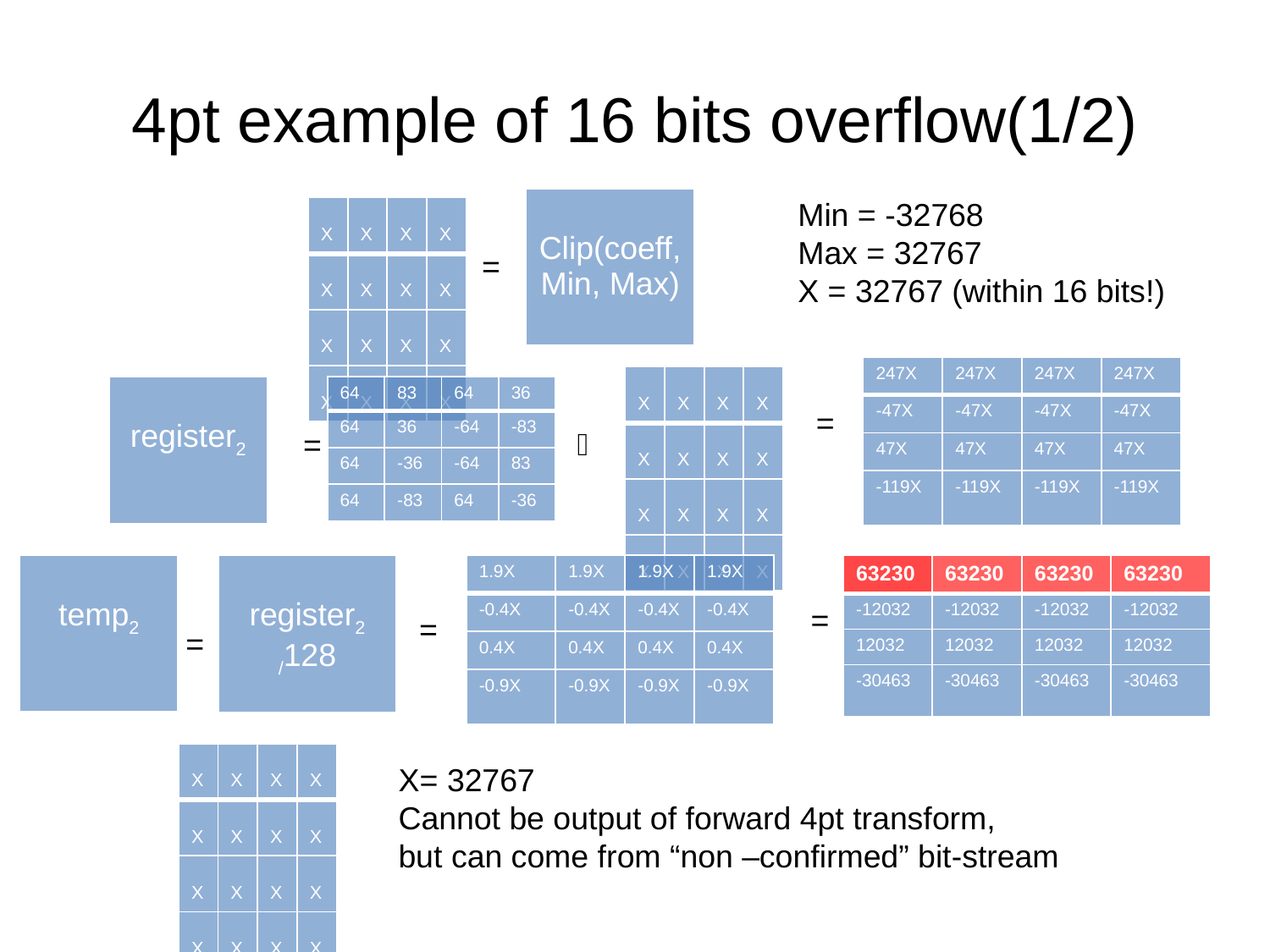

# 4pt example of 16 bits overflow(1/2)
| Clip(coeff, Min, Max) |
| --- |
Min = -32768
Max = 32767
X = 32767 (within 16 bits!)
| X | X | X | X |
| --- | --- | --- | --- |
| X | X | X | X |
| X | X | X | X |
| X | X | X | X |
=
| 247X | 247X | 247X | 247X |
| --- | --- | --- | --- |
| -47X | -47X | -47X | -47X |
| 47X | 47X | 47X | 47X |
| -119X | -119X | -119X | -119X |
| X | X | X | X |
| --- | --- | --- | --- |
| X | X | X | X |
| X | X | X | X |
| X | X | X | X |
| register2 |
| --- |
| 64 | 83 | 64 | 36 |
| --- | --- | --- | --- |
| 64 | 36 | -64 | -83 |
| 64 | -36 | -64 | 83 |
| 64 | -83 | 64 | -36 |
=
×
=
| temp2 |
| --- |
| register2 /128 |
| --- |
| 1.9X | 1.9X | 1.9X | 1.9X |
| --- | --- | --- | --- |
| -0.4X | -0.4X | -0.4X | -0.4X |
| 0.4X | 0.4X | 0.4X | 0.4X |
| -0.9X | -0.9X | -0.9X | -0.9X |
| 63230 | 63230 | 63230 | 63230 |
| --- | --- | --- | --- |
| -12032 | -12032 | -12032 | -12032 |
| 12032 | 12032 | 12032 | 12032 |
| -30463 | -30463 | -30463 | -30463 |
=
=
=
| X | X | X | X |
| --- | --- | --- | --- |
| X | X | X | X |
| X | X | X | X |
| X | X | X | X |
X= 32767
Cannot be output of forward 4pt transform,
but can come from “non –confirmed” bit-stream